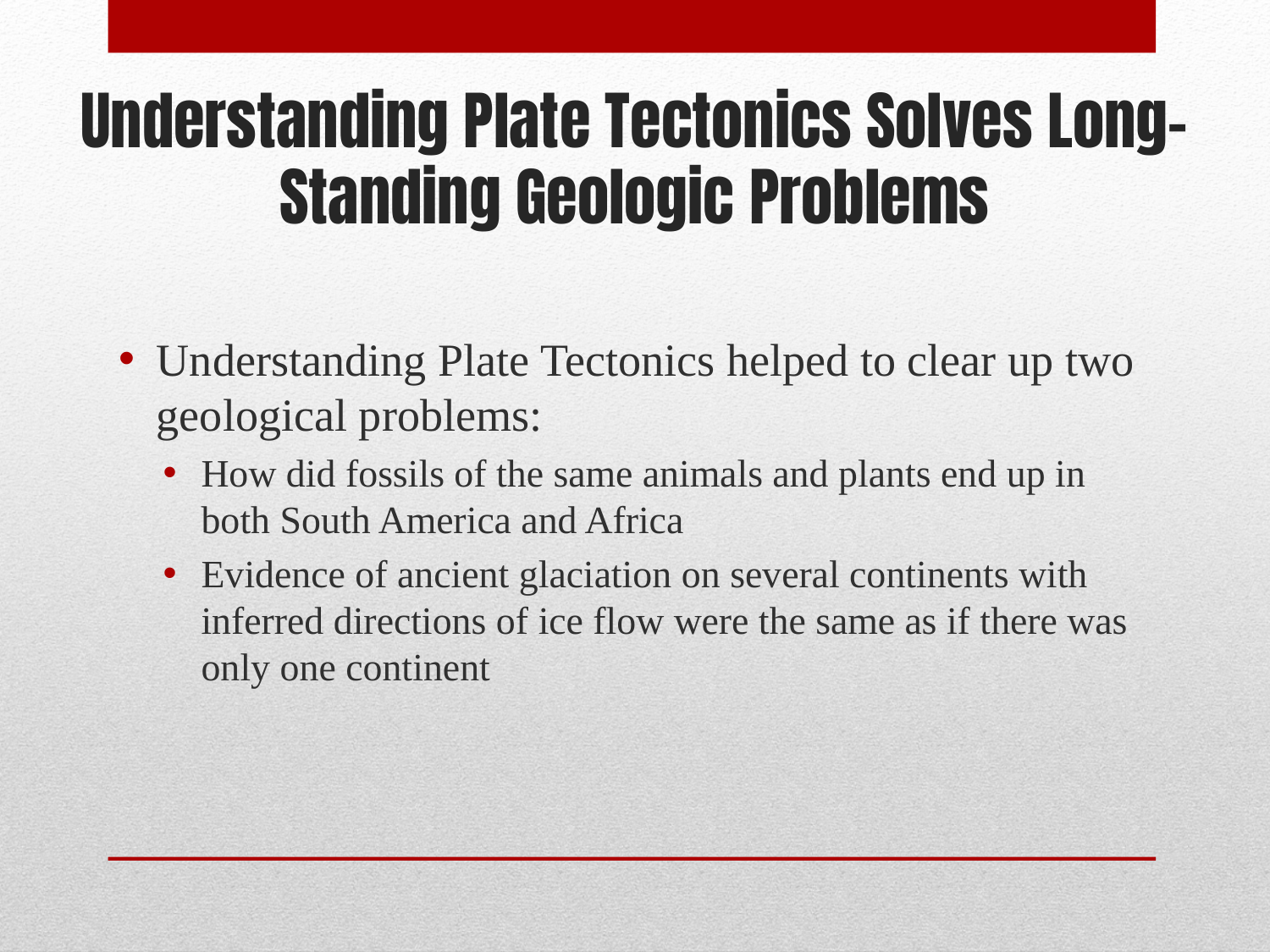

Understanding Plate Tectonics Solves Long-Standing Geologic Problems
Understanding Plate Tectonics helped to clear up two geological problems:
How did fossils of the same animals and plants end up in both South America and Africa
Evidence of ancient glaciation on several continents with inferred directions of ice flow were the same as if there was only one continent